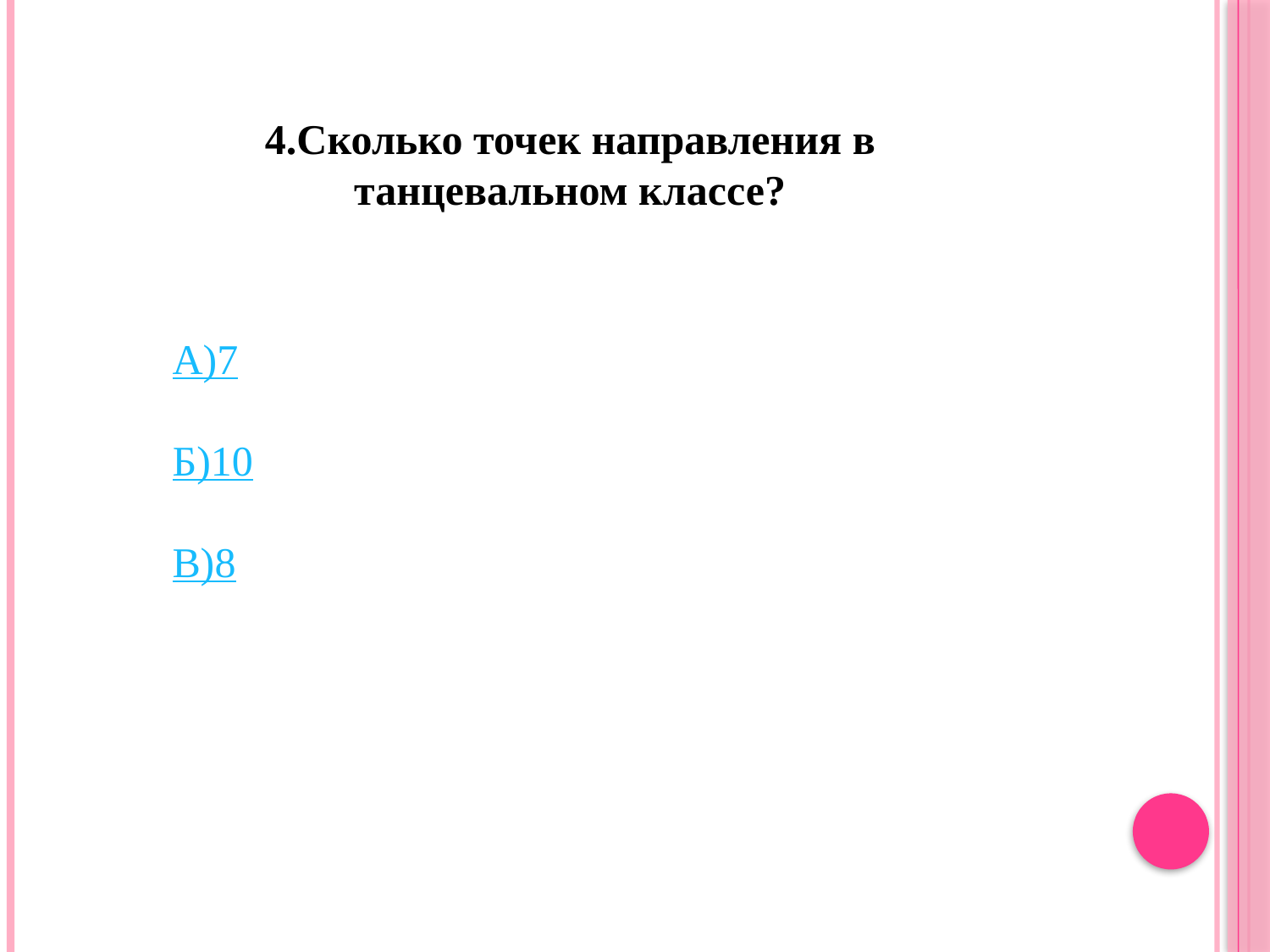

4.Сколько точек направления в танцевальном классе?
А)7

Б)10

В)8